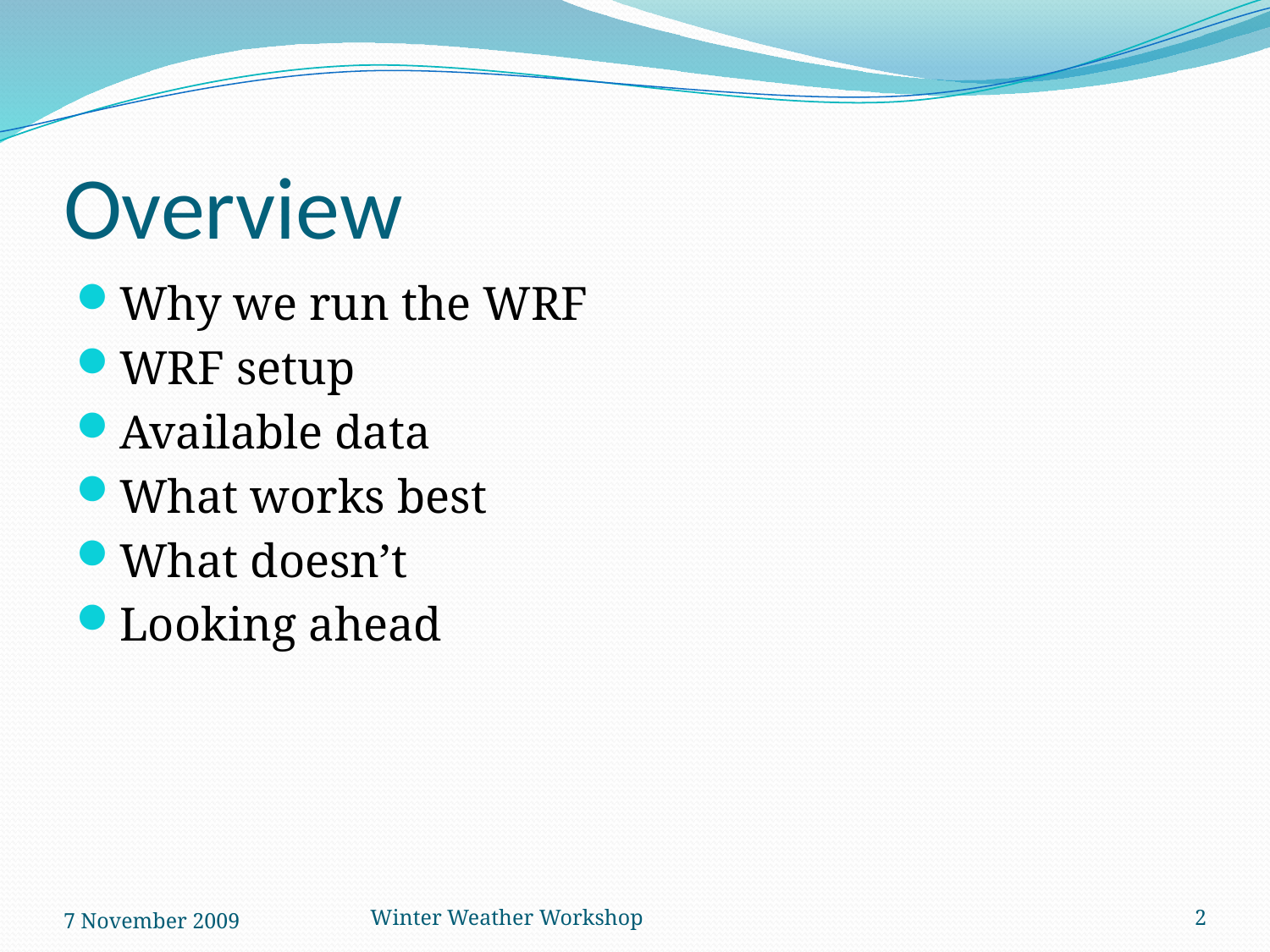

# Overview
Why we run the WRF
WRF setup
Available data
What works best
What doesn’t
Looking ahead
7 November 2009
Winter Weather Workshop
2